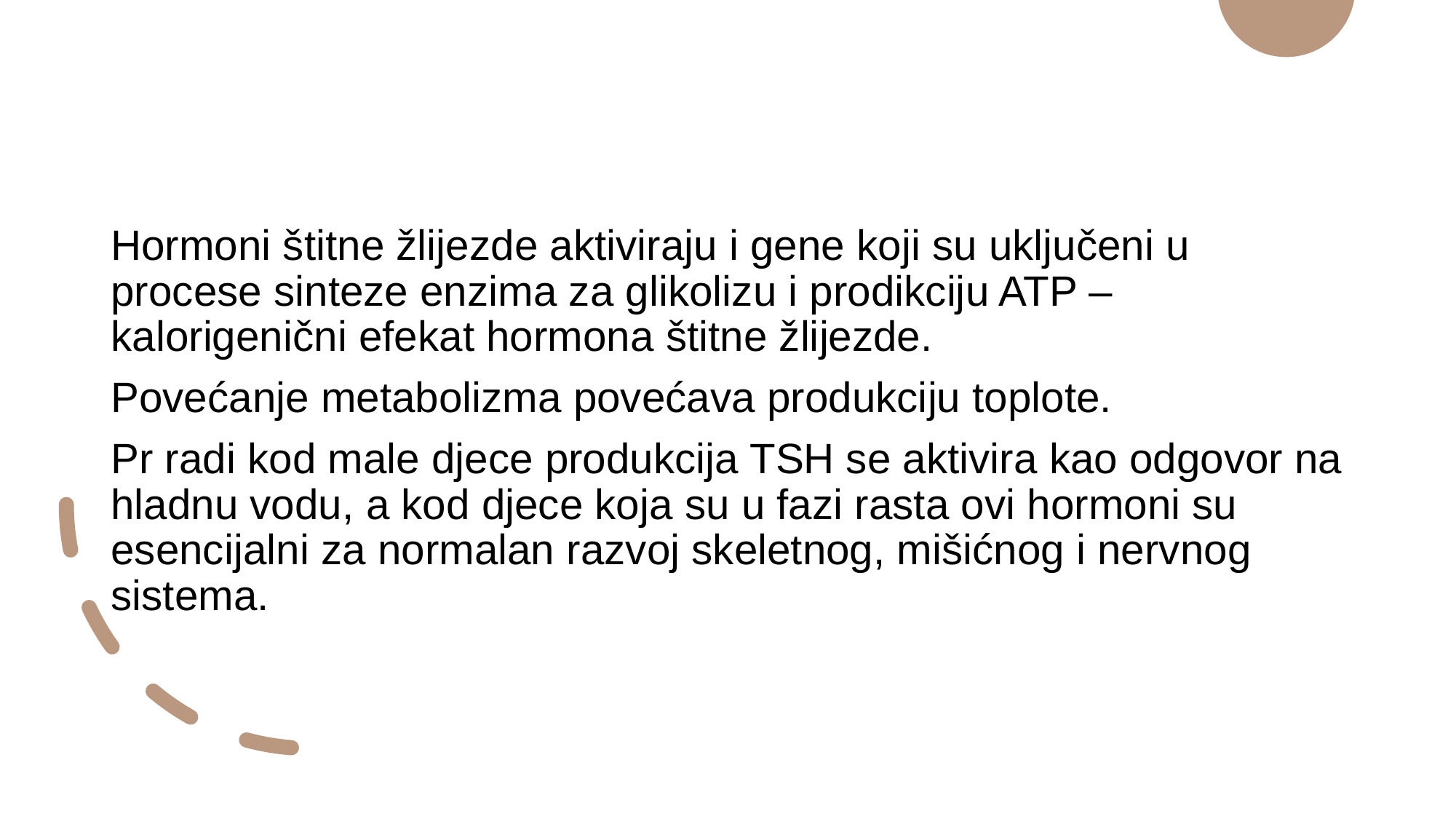

Hormoni štitne žlijezde aktiviraju i gene koji su uključeni u procese sinteze enzima za glikolizu i prodikciju ATP – kalorigenični efekat hormona štitne žlijezde.
Povećanje metabolizma povećava produkciju toplote.
Pr radi kod male djece produkcija TSH se aktivira kao odgovor na hladnu vodu, a kod djece koja su u fazi rasta ovi hormoni su esencijalni za normalan razvoj skeletnog, mišićnog i nervnog sistema.